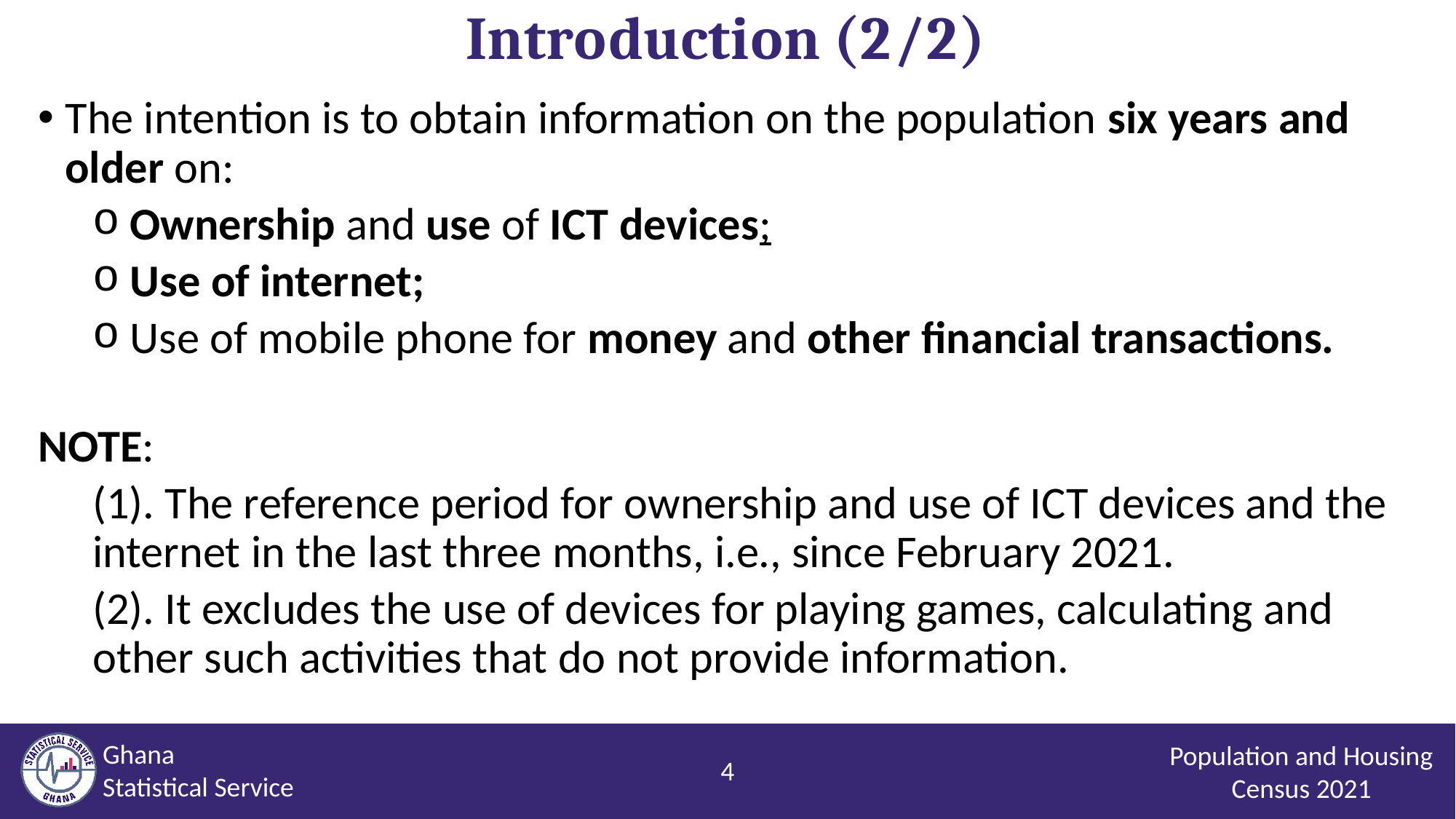

# Introduction (2/2)
The intention is to obtain information on the population six years and older on:
 Ownership and use of ICT devices;
 Use of internet;
 Use of mobile phone for money and other financial transactions.

NOTE:
(1). The reference period for ownership and use of ICT devices and the internet in the last three months, i.e., since February 2021.
(2). It excludes the use of devices for playing games, calculating and other such activities that do not provide information.

Population and Housing Census 2021
4